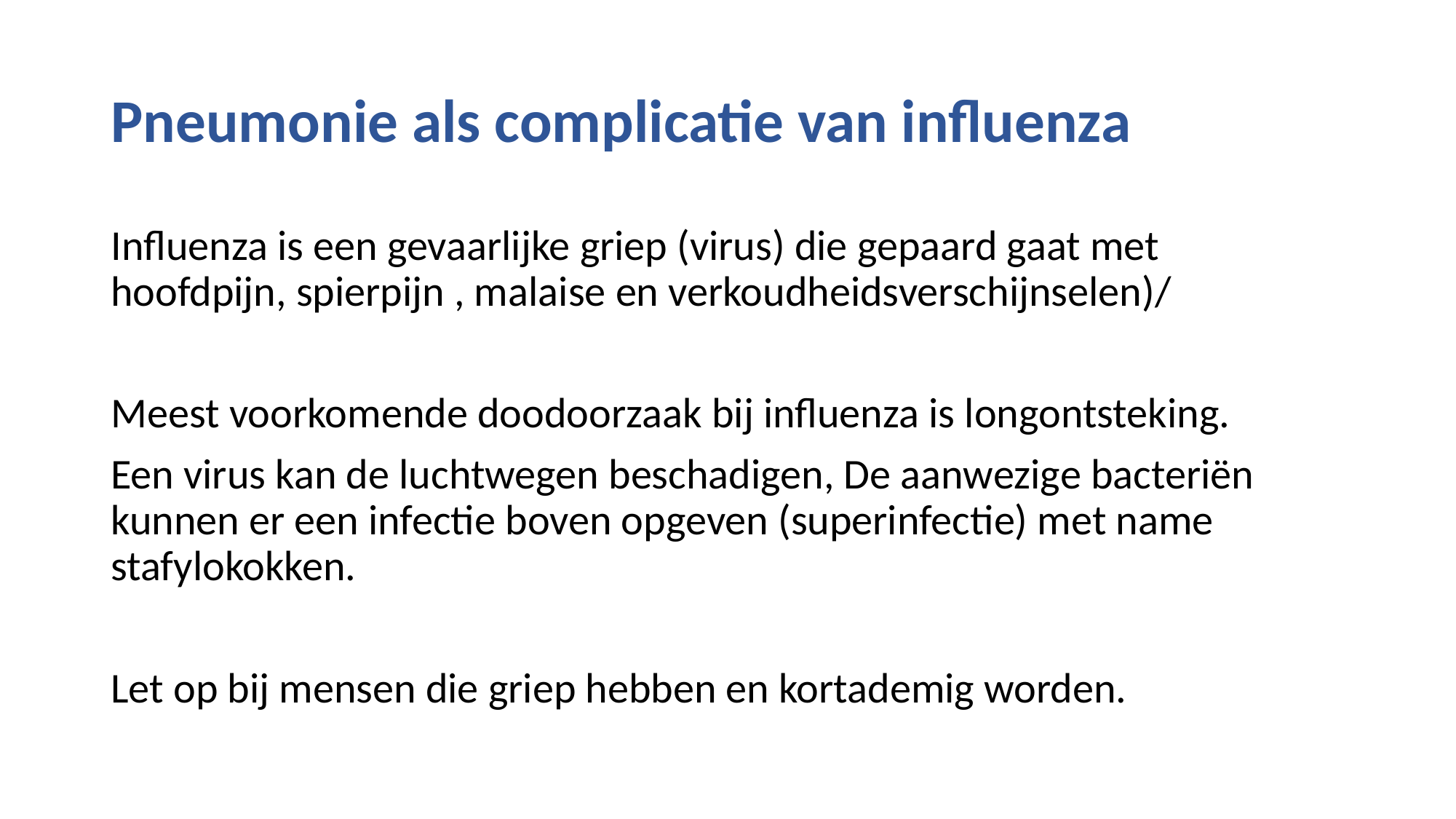

# Pneumonie als complicatie van influenza
Influenza is een gevaarlijke griep (virus) die gepaard gaat met hoofdpijn, spierpijn , malaise en verkoudheidsverschijnselen)/

Meest voorkomende doodoorzaak bij influenza is longontsteking.
Een virus kan de luchtwegen beschadigen, De aanwezige bacteriën kunnen er een infectie boven opgeven (superinfectie) met name stafylokokken.

Let op bij mensen die griep hebben en kortademig worden.